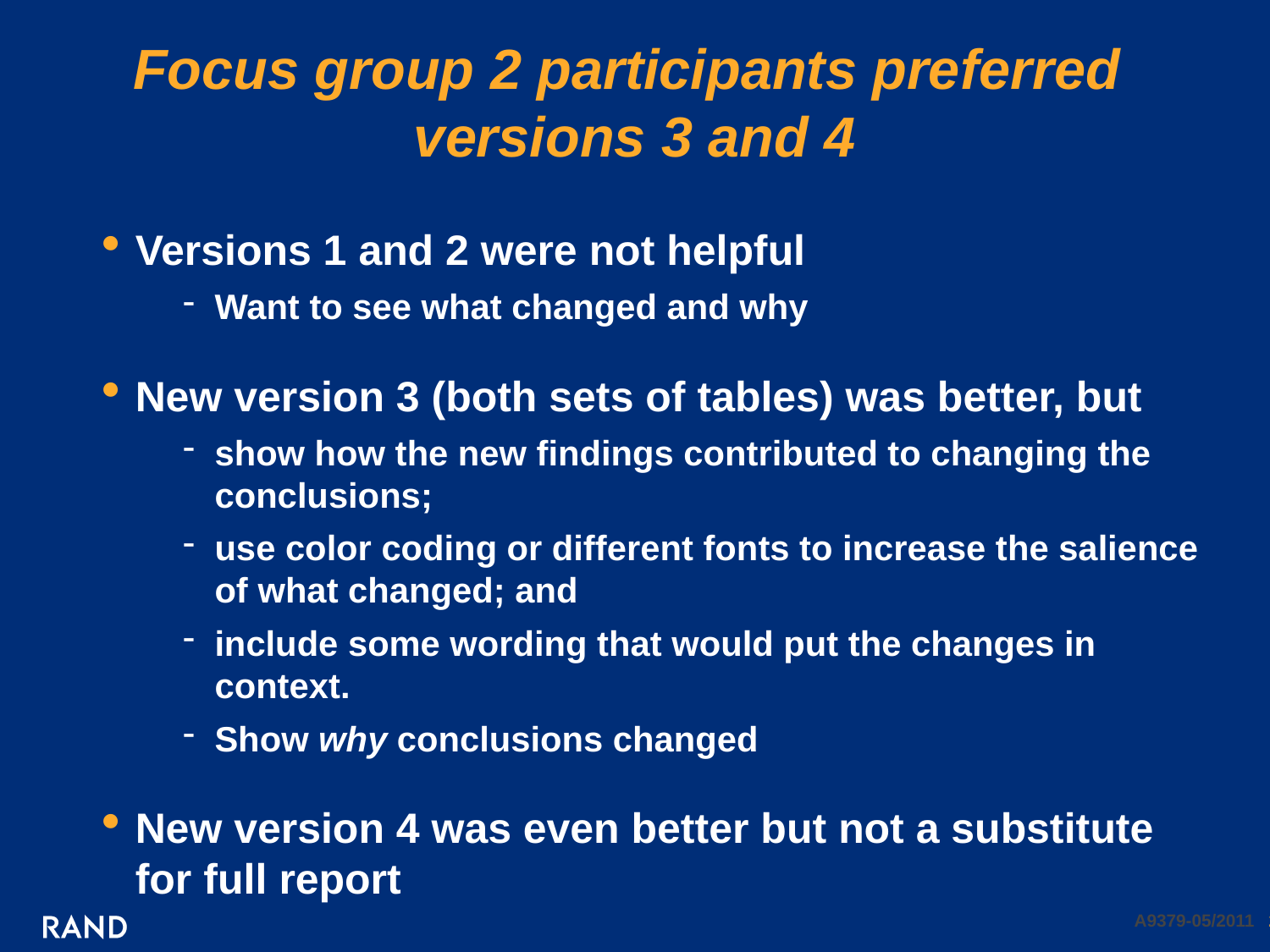

# Focus group 2 participants preferred versions 3 and 4
Versions 1 and 2 were not helpful
Want to see what changed and why
New version 3 (both sets of tables) was better, but
show how the new findings contributed to changing the conclusions;
use color coding or different fonts to increase the salience of what changed; and
include some wording that would put the changes in context.
Show why conclusions changed
New version 4 was even better but not a substitute for full report